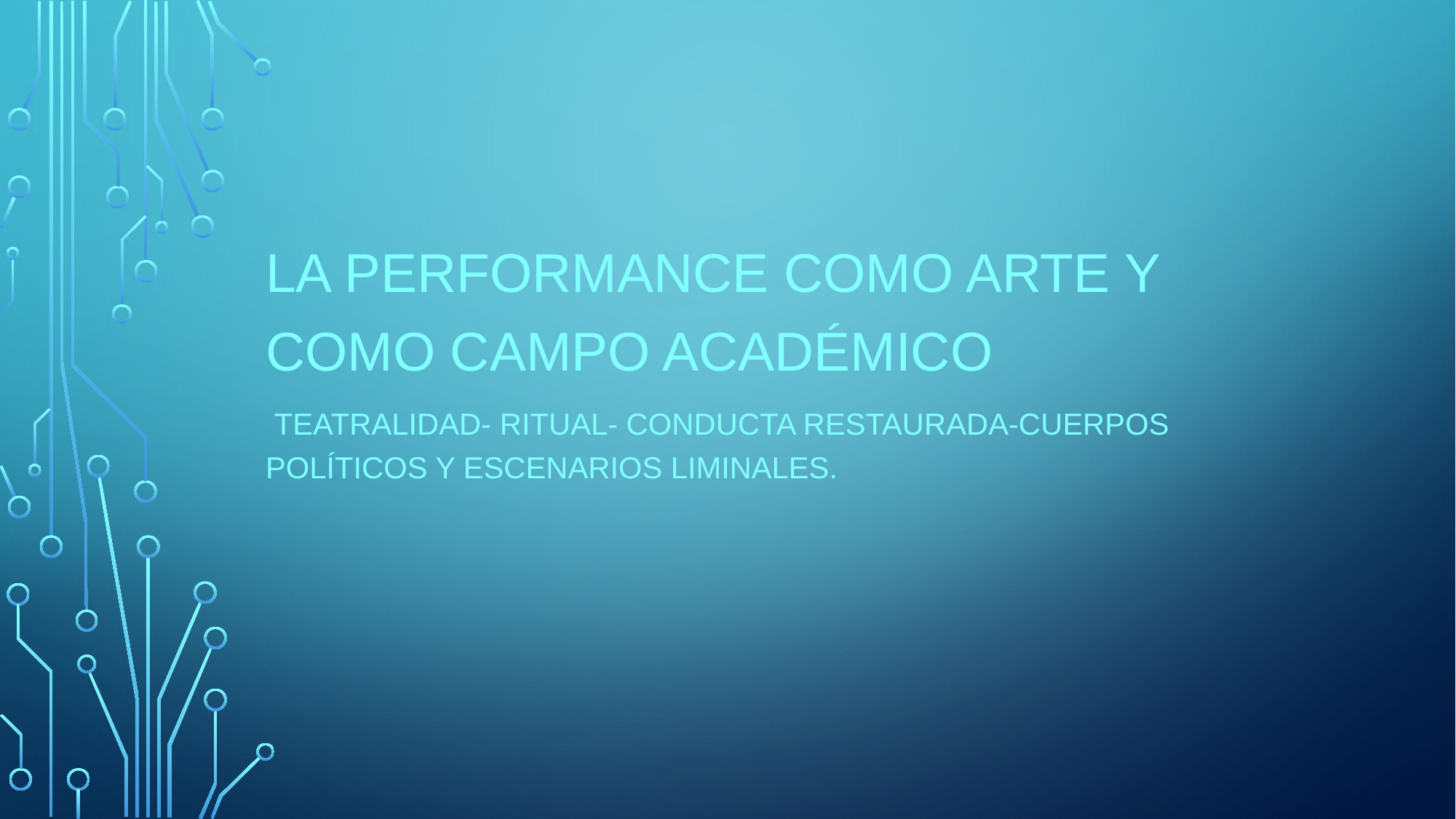

#

La performance como arte y como campo académico
 teatralidad- ritual- conducta restaurada-cuerpos políticos y escenarios liminales.